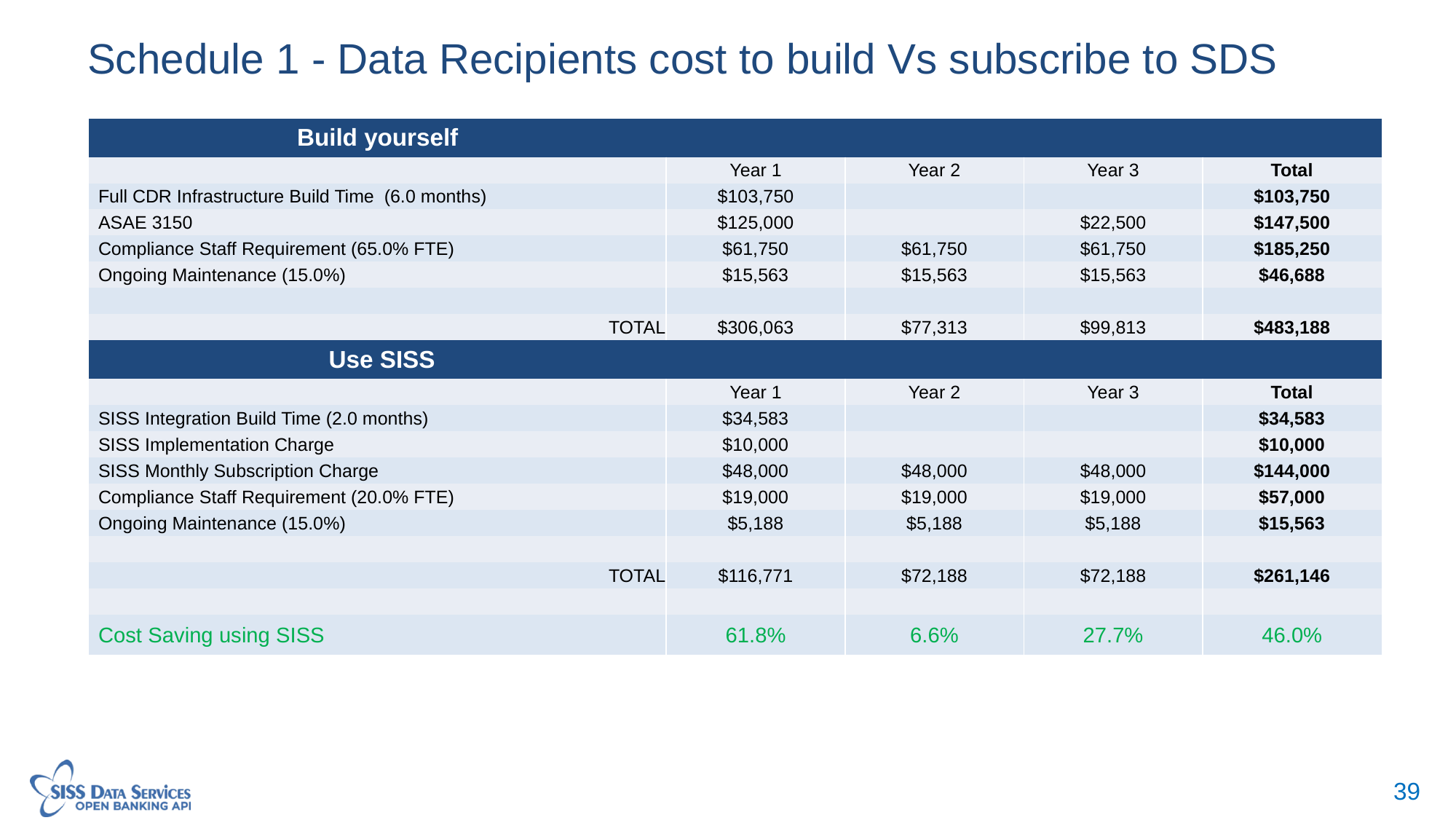

# Schedule 1 - Data Recipients cost to build Vs subscribe to SDS
| Build yourself |  |  |  |  |
| --- | --- | --- | --- | --- |
|  | Year 1 | Year 2 | Year 3 | Total |
| Full CDR Infrastructure Build Time (6.0 months) | $103,750 |  |  | $103,750 |
| ASAE 3150 | $125,000 |  | $22,500 | $147,500 |
| Compliance Staff Requirement (65.0% FTE) | $61,750 | $61,750 | $61,750 | $185,250 |
| Ongoing Maintenance (15.0%) | $15,563 | $15,563 | $15,563 | $46,688 |
|  |  |  |  |  |
| TOTAL | $306,063 | $77,313 | $99,813 | $483,188 |
| Use SISS |  |  |  |  |
|  | Year 1 | Year 2 | Year 3 | Total |
| SISS Integration Build Time (2.0 months) | $34,583 |  |  | $34,583 |
| SISS Implementation Charge | $10,000 |  |  | $10,000 |
| SISS Monthly Subscription Charge | $48,000 | $48,000 | $48,000 | $144,000 |
| Compliance Staff Requirement (20.0% FTE) | $19,000 | $19,000 | $19,000 | $57,000 |
| Ongoing Maintenance (15.0%) | $5,188 | $5,188 | $5,188 | $15,563 |
|  |  |  |  |  |
| TOTAL | $116,771 | $72,188 | $72,188 | $261,146 |
|  |  |  |  |  |
| Cost Saving using SISS | 61.8% | 6.6% | 27.7% | 46.0% |
39